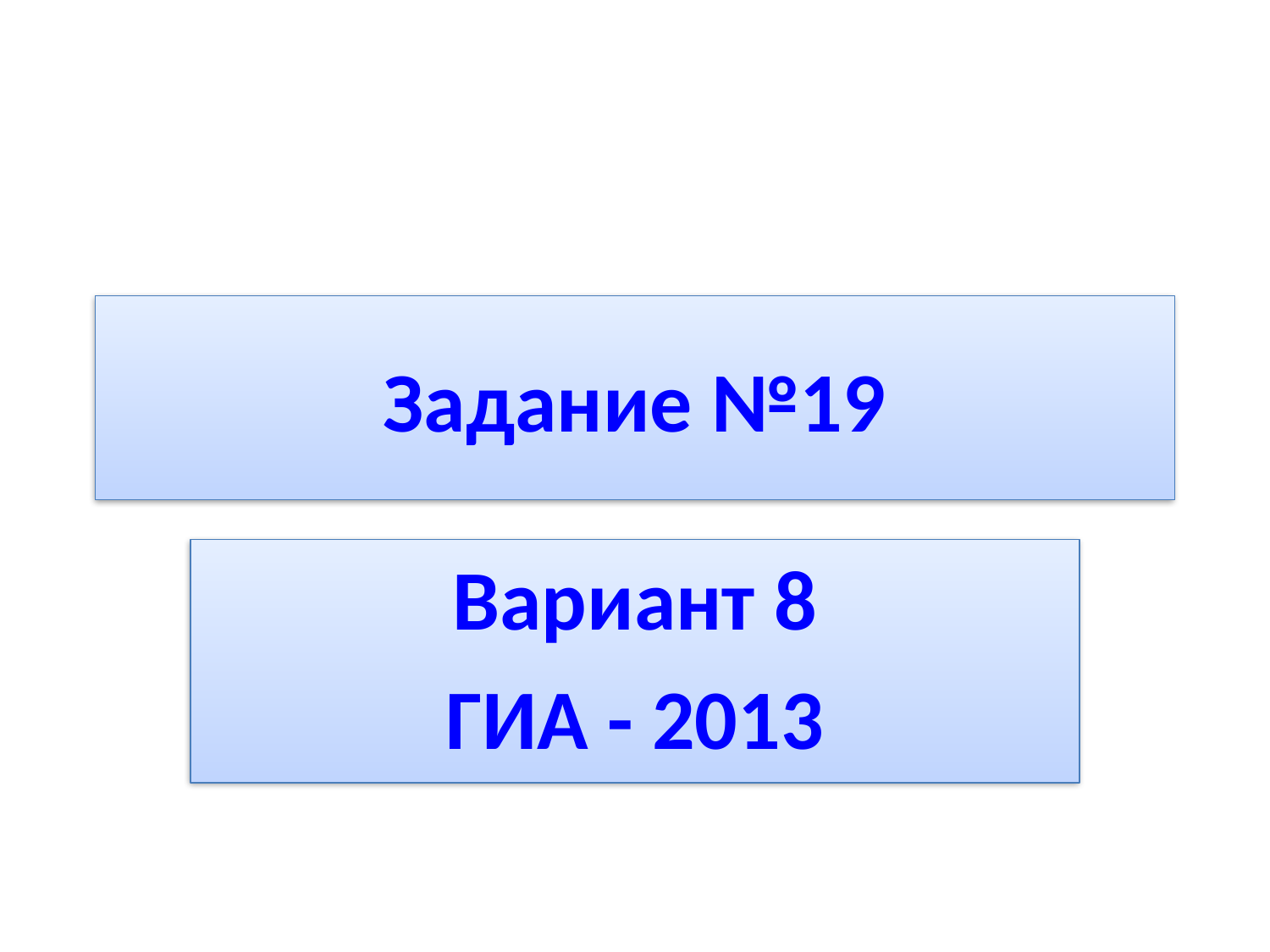

# Задание №19
Вариант 8
ГИА - 2013